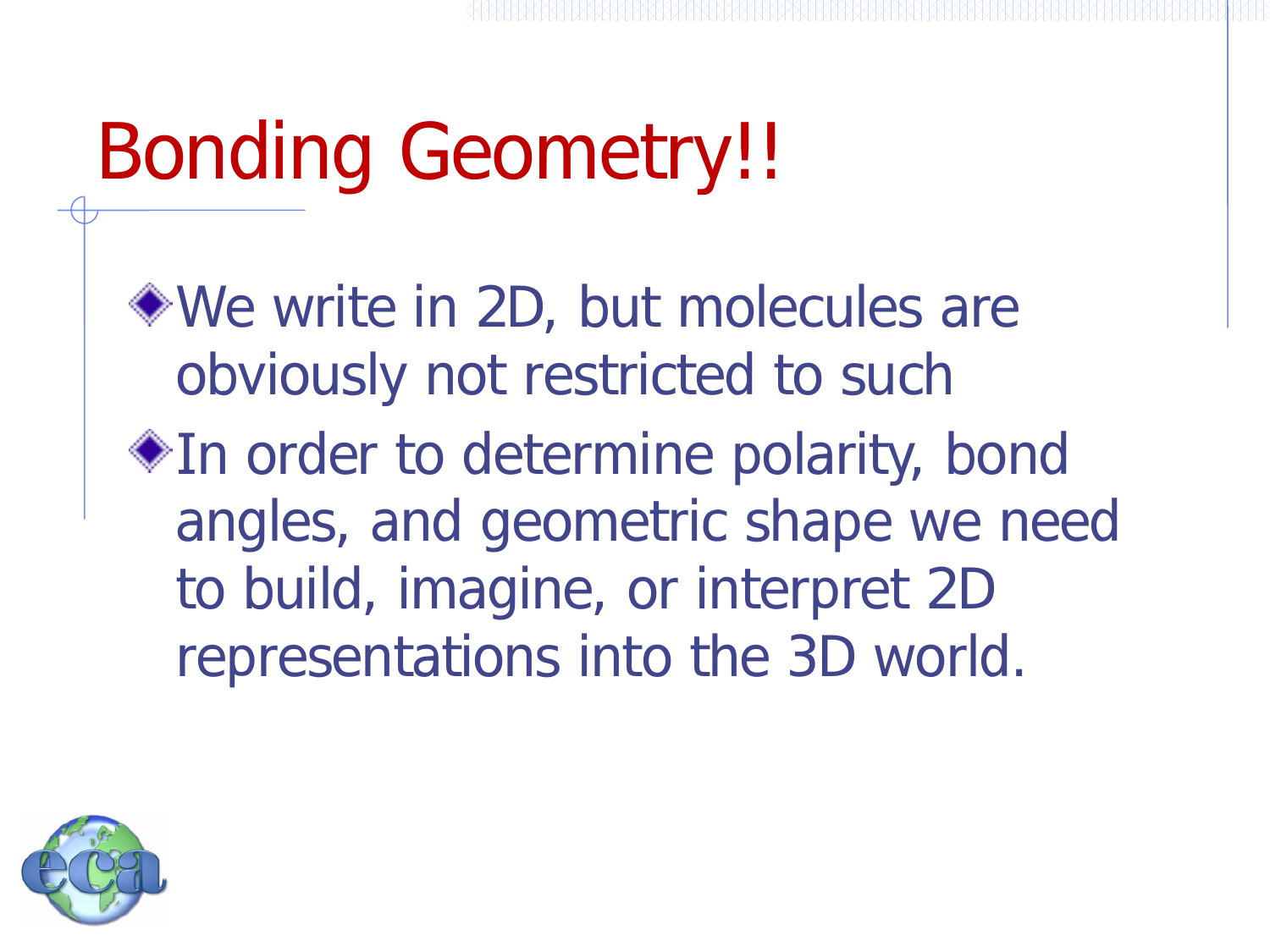

# Bonding Geometry!!
We write in 2D, but molecules are obviously not restricted to such
In order to determine polarity, bond angles, and geometric shape we need to build, imagine, or interpret 2D representations into the 3D world.